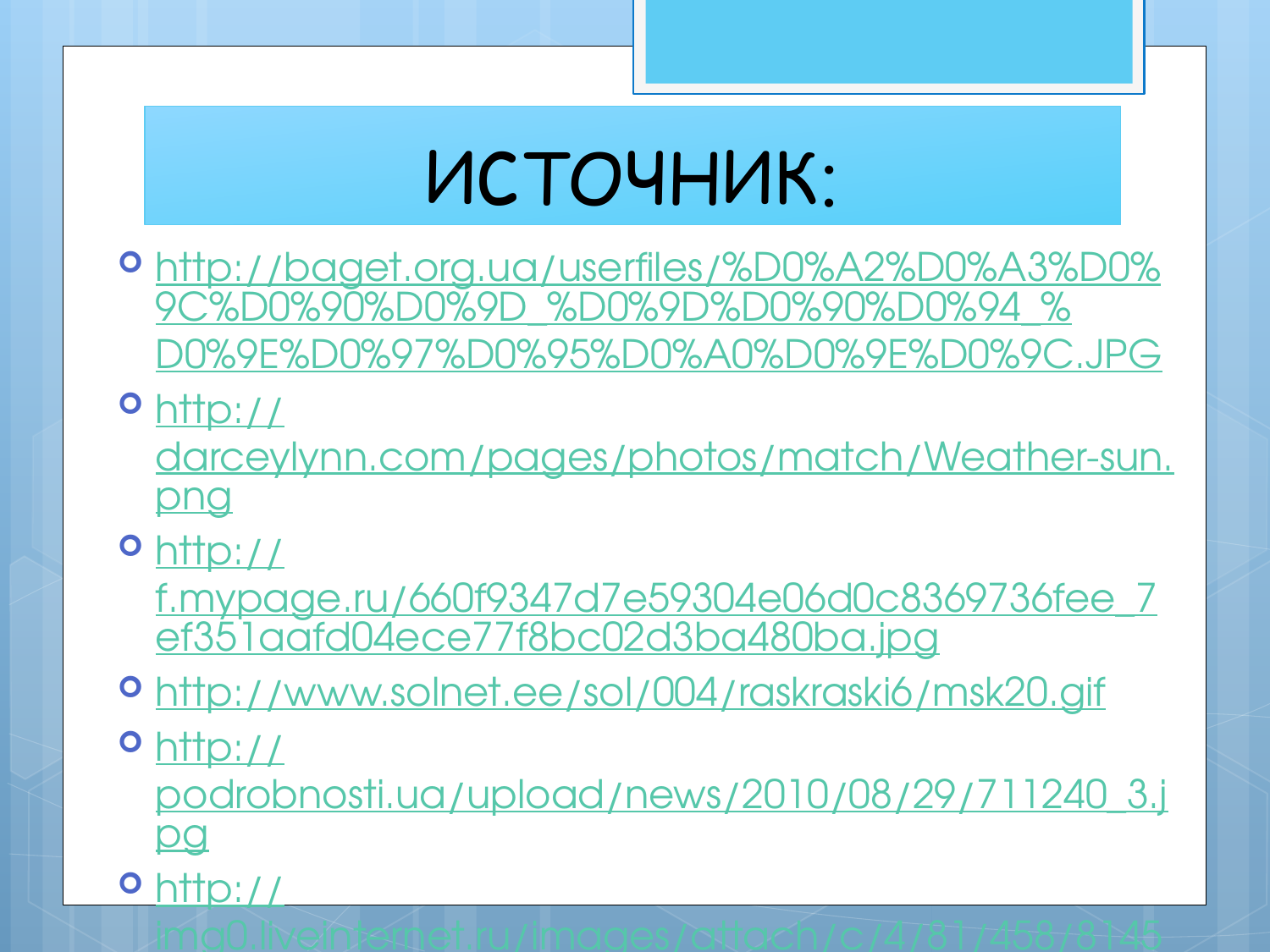

# ИСТОЧНИК:
http://baget.org.ua/userfiles/%D0%A2%D0%A3%D0%9C%D0%90%D0%9D_%D0%9D%D0%90%D0%94_%D0%9E%D0%97%D0%95%D0%A0%D0%9E%D0%9C.JPG
http://darceylynn.com/pages/photos/match/Weather-sun.png
http://f.mypage.ru/660f9347d7e59304e06d0c8369736fee_7ef351aafd04ece77f8bc02d3ba480ba.jpg
http://www.solnet.ee/sol/004/raskraski6/msk20.gif
http://podrobnosti.ua/upload/news/2010/08/29/711240_3.jpg
http://img0.liveinternet.ru/images/attach/c/4/81/458/81458238_large_Dasha_Kochkudan.jpg
http://img1.liveinternet.ru/images/attach/b/3/26/808/26808826_LazyDAlpha.gif